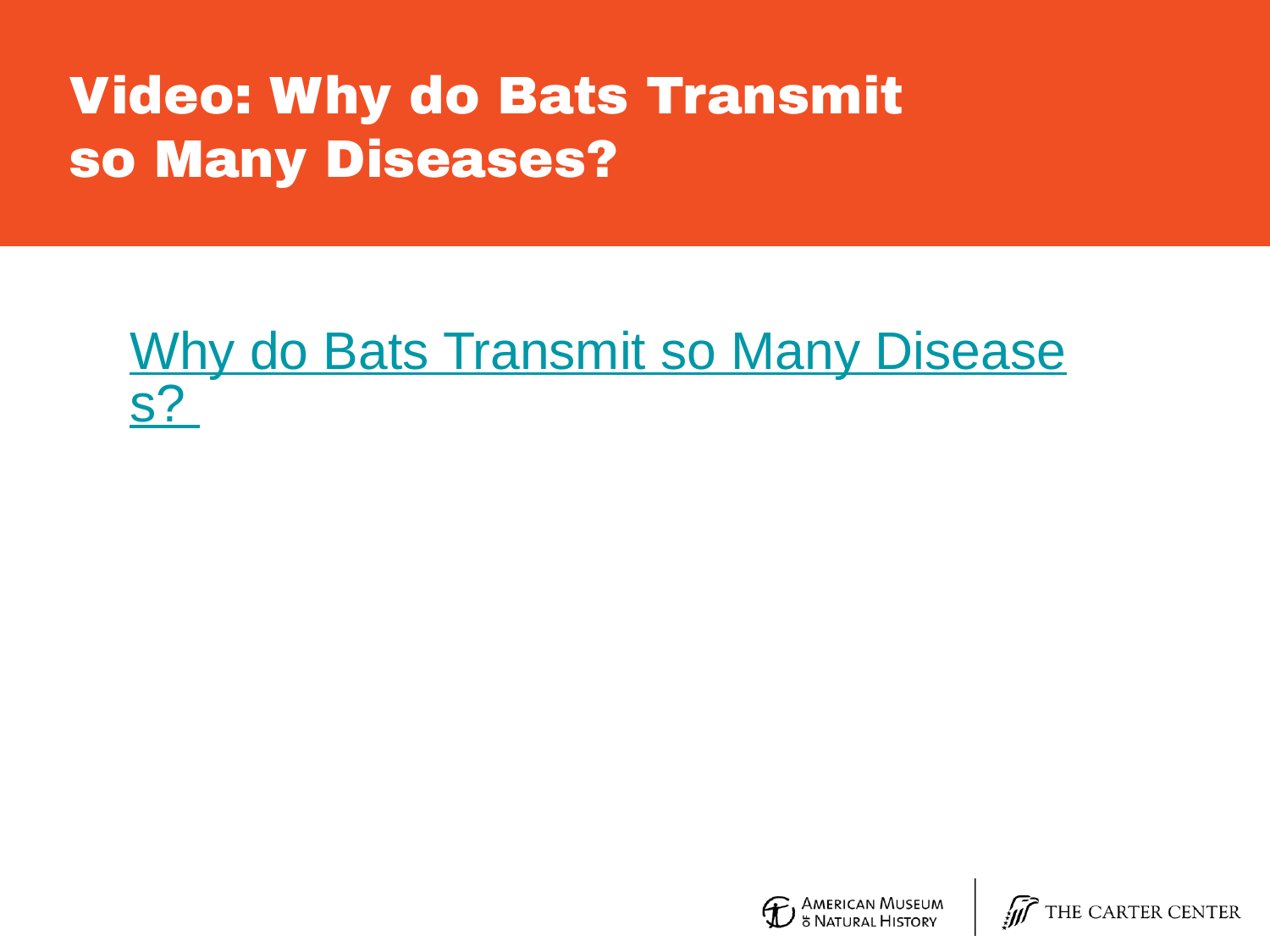

# Video: Why do Bats Transmit so Many Diseases?
Why do Bats Transmit so Many Diseases?